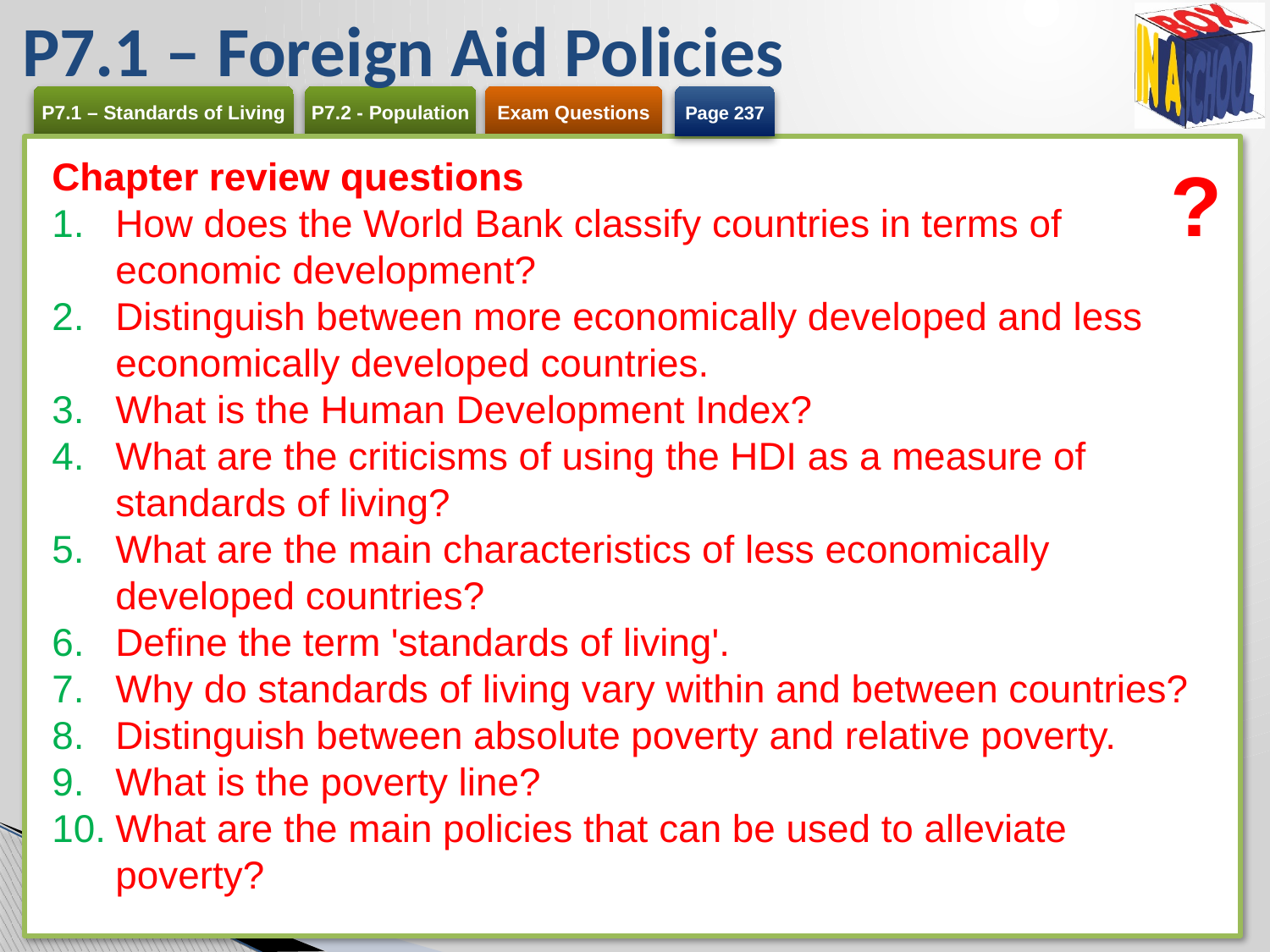

# P7.1 – Foreign Aid Policies
Page 237
Chapter review questions
How does the World Bank classify countries in terms of economic development?
Distinguish between more economically developed and less economically developed countries.
What is the Human Development Index?
What are the criticisms of using the HDI as a measure of standards of living?
What are the main characteristics of less economically developed countries?
Define the term 'standards of living'.
Why do standards of living vary within and between countries?
Distinguish between absolute poverty and relative poverty.
What is the poverty line?
What are the main policies that can be used to alleviate poverty?
?